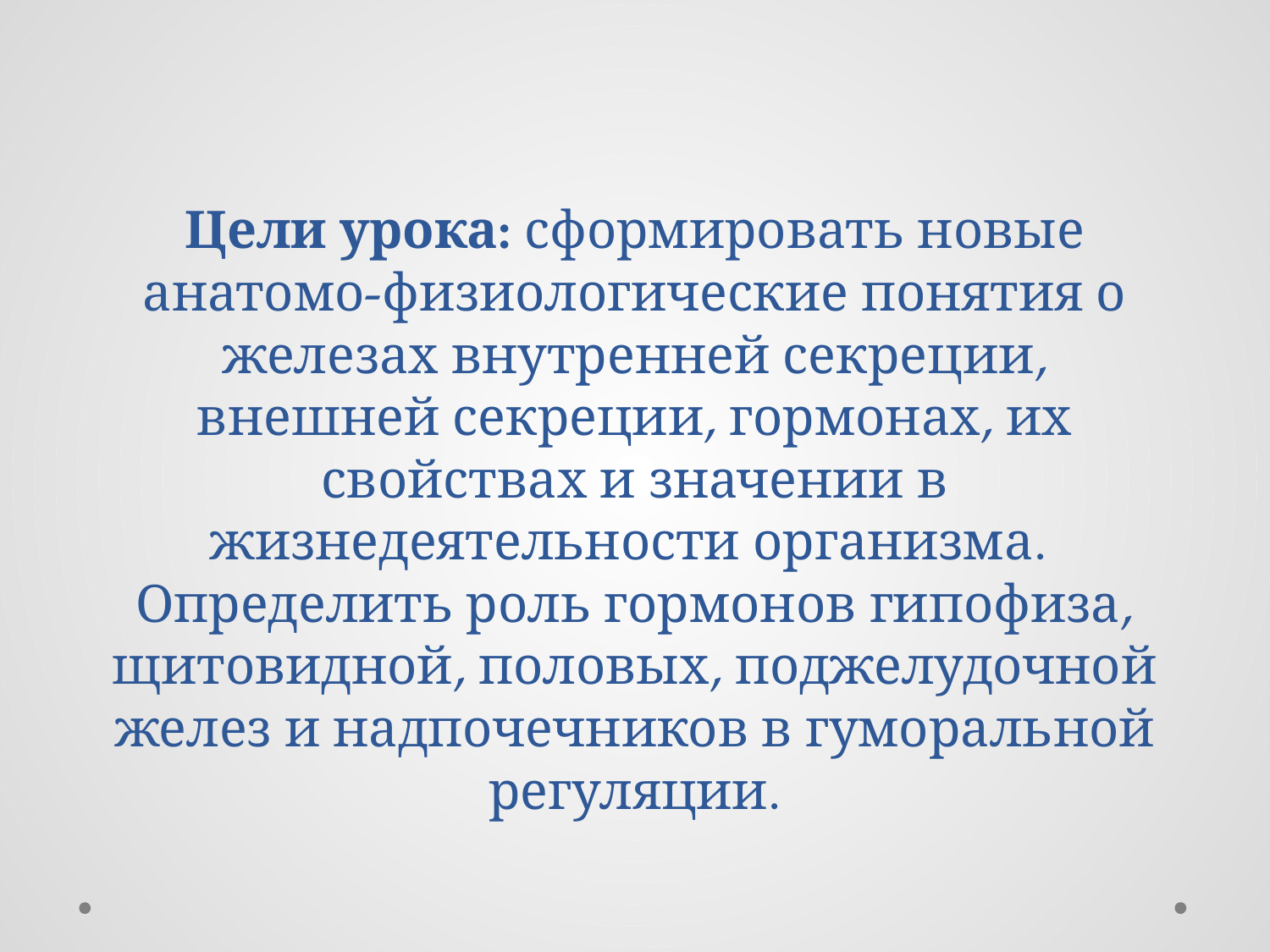

# Цели урока: сформировать новые анатомо-физиологические понятия о железах внутренней секреции, внешней секреции, гормонах, их свойствах и значении в жизнедеятельности организма.  Определить роль гормонов гипофиза, щитовидной, половых, поджелудочной желез и надпочечников в гуморальной регуляции.